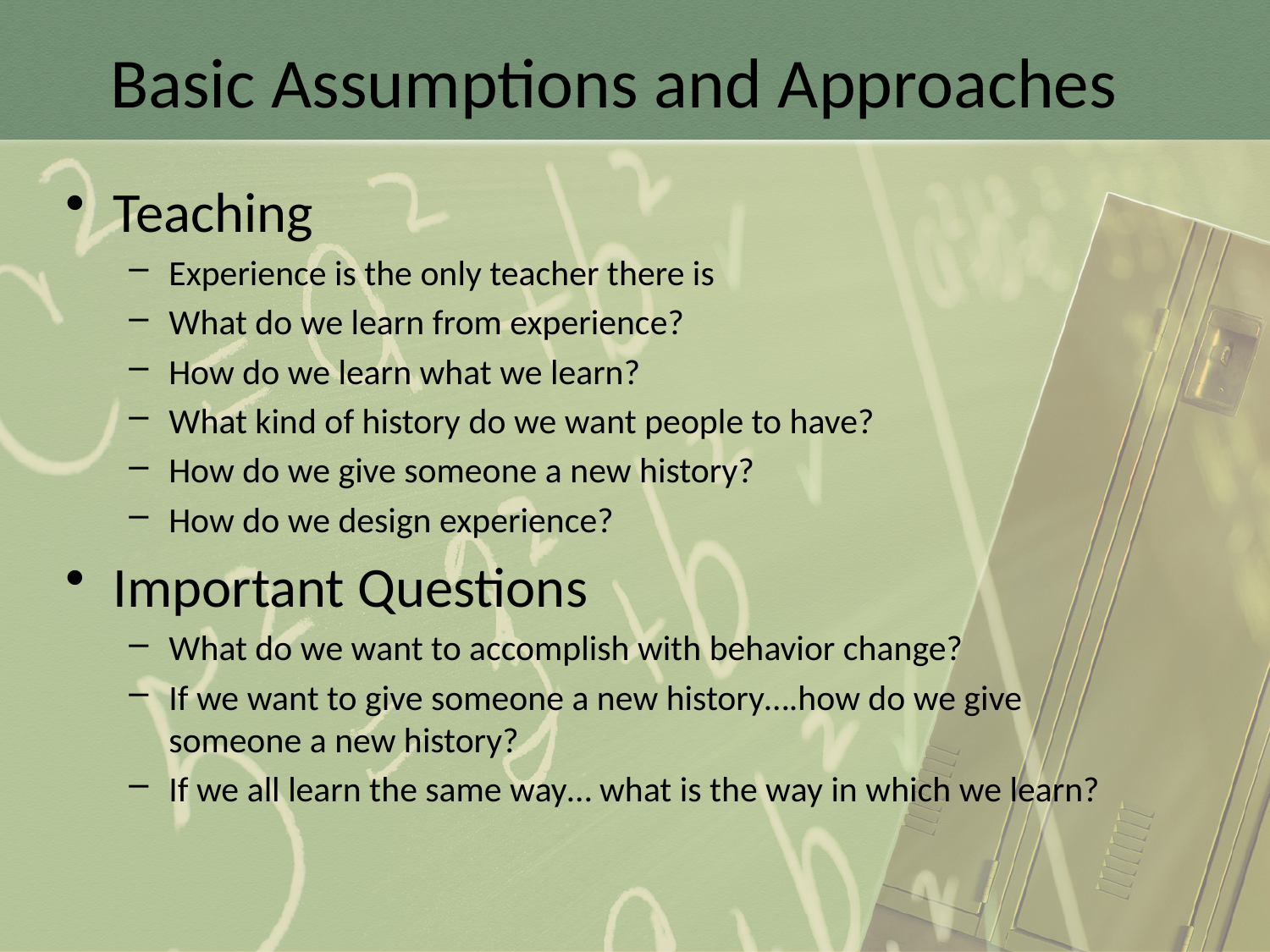

# Basic Assumptions and Approaches
Teaching
Experience is the only teacher there is
What do we learn from experience?
How do we learn what we learn?
What kind of history do we want people to have?
How do we give someone a new history?
How do we design experience?
Important Questions
What do we want to accomplish with behavior change?
If we want to give someone a new history….how do we give someone a new history?
If we all learn the same way… what is the way in which we learn?